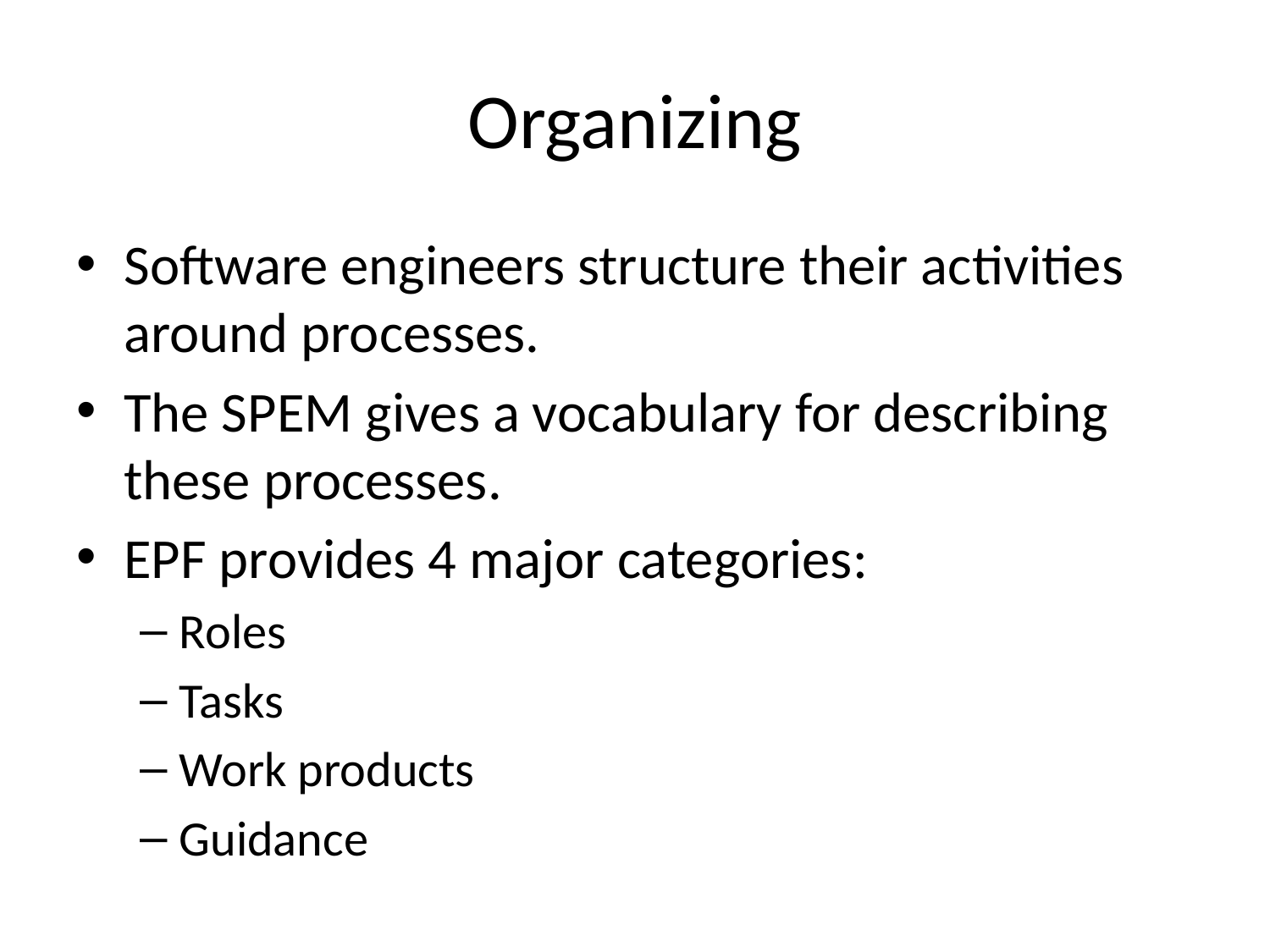

# Organizing
Software engineers structure their activities around processes.
The SPEM gives a vocabulary for describing these processes.
EPF provides 4 major categories:
Roles
Tasks
Work products
Guidance